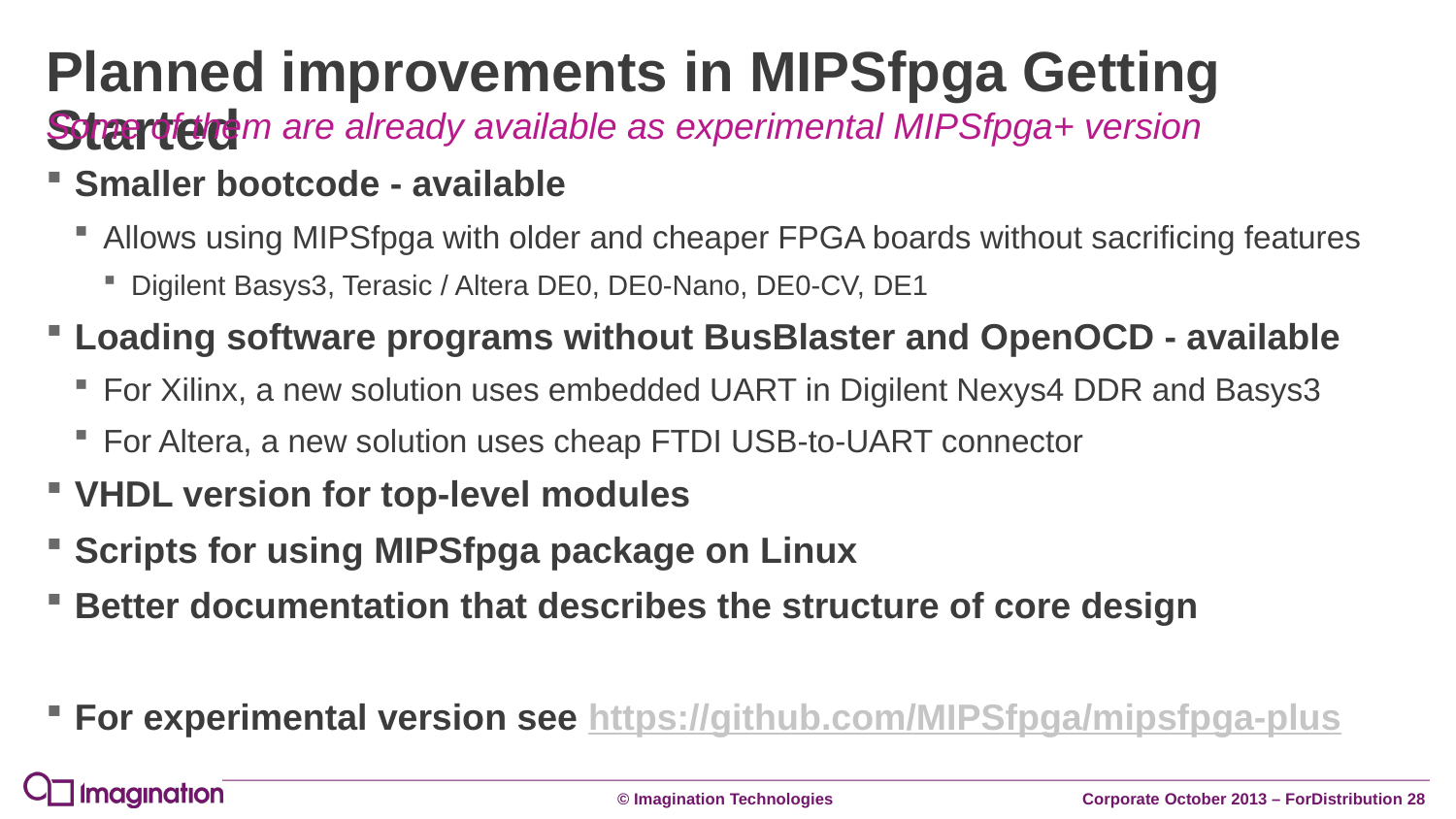

# Planned improvements in MIPSfpga Getting Started
Some of them are already available as experimental MIPSfpga+ version
Smaller bootcode - available
Allows using MIPSfpga with older and cheaper FPGA boards without sacrificing features
Digilent Basys3, Terasic / Altera DE0, DE0-Nano, DE0-CV, DE1
Loading software programs without BusBlaster and OpenOCD - available
For Xilinx, a new solution uses embedded UART in Digilent Nexys4 DDR and Basys3
For Altera, a new solution uses cheap FTDI USB-to-UART connector
VHDL version for top-level modules
Scripts for using MIPSfpga package on Linux
Better documentation that describes the structure of core design

For experimental version see https://github.com/MIPSfpga/mipsfpga-plus